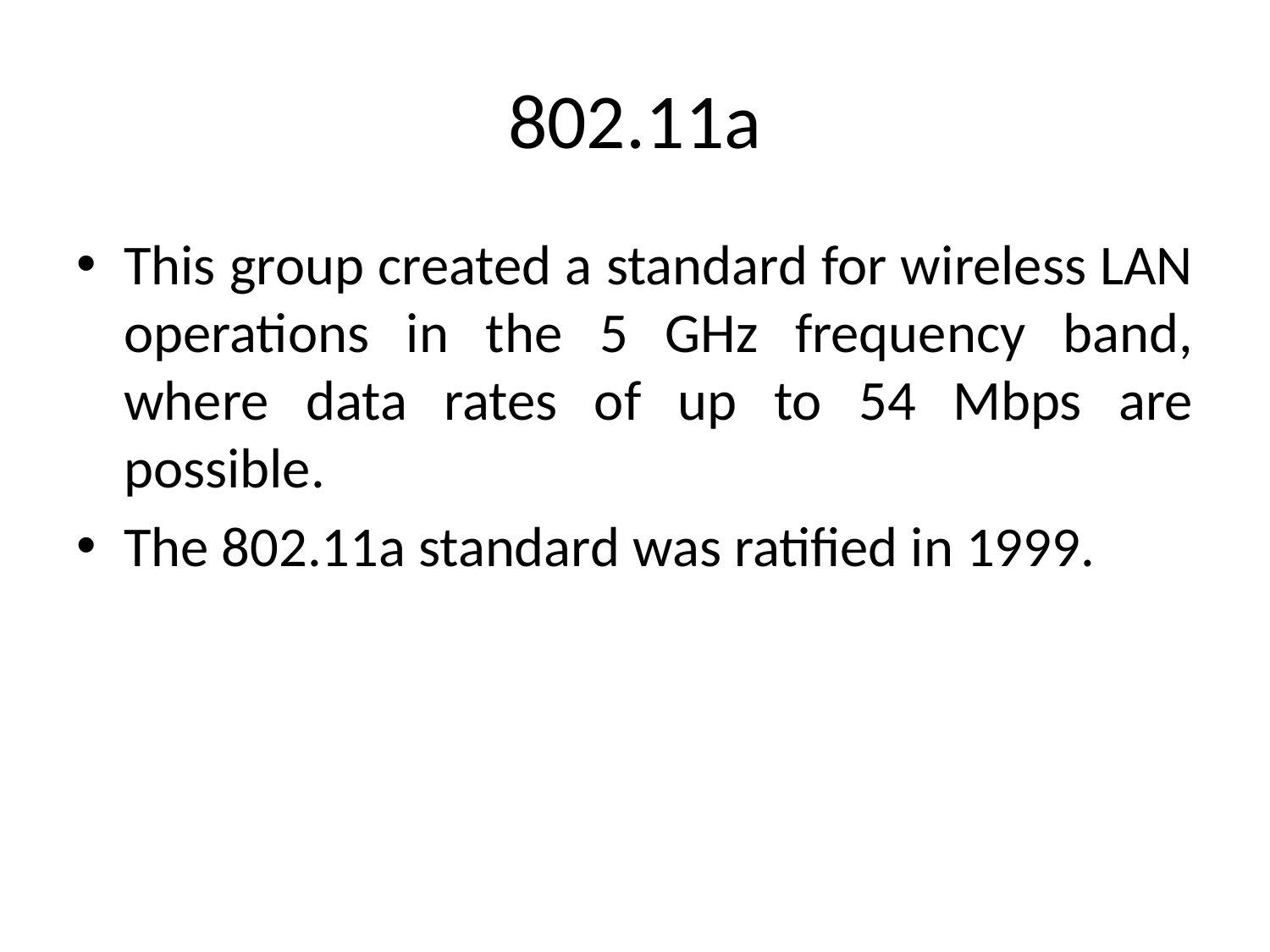

# 802.11a
This group created a standard for wireless LAN operations in the 5 GHz frequency band, where data rates of up to 54 Mbps are possible.
The 802.11a standard was ratified in 1999.